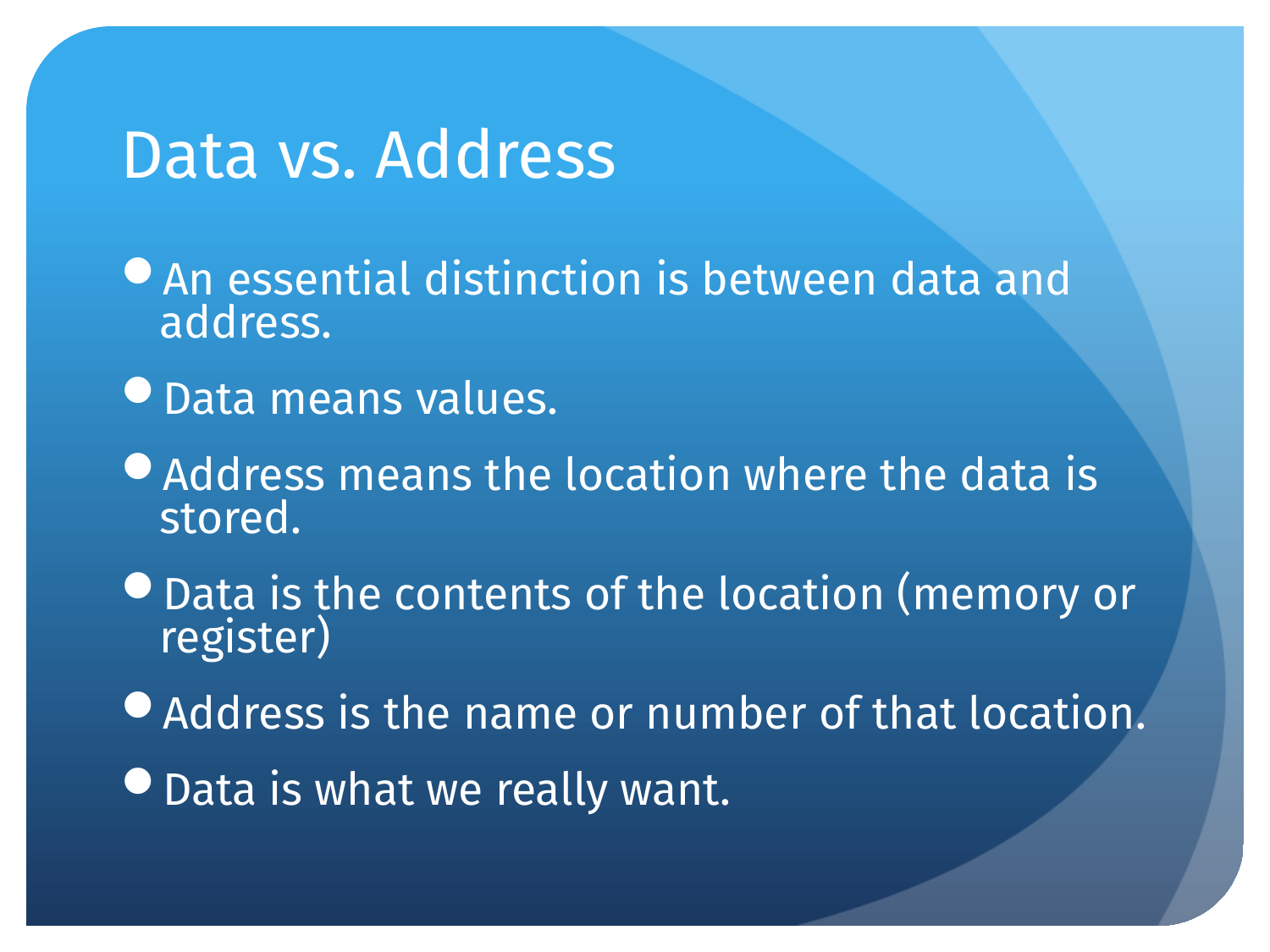

# Data vs. Address
An essential distinction is between data and address.
Data means values.
Address means the location where the data is stored.
Data is the contents of the location (memory or register)
Address is the name or number of that location.
Data is what we really want.